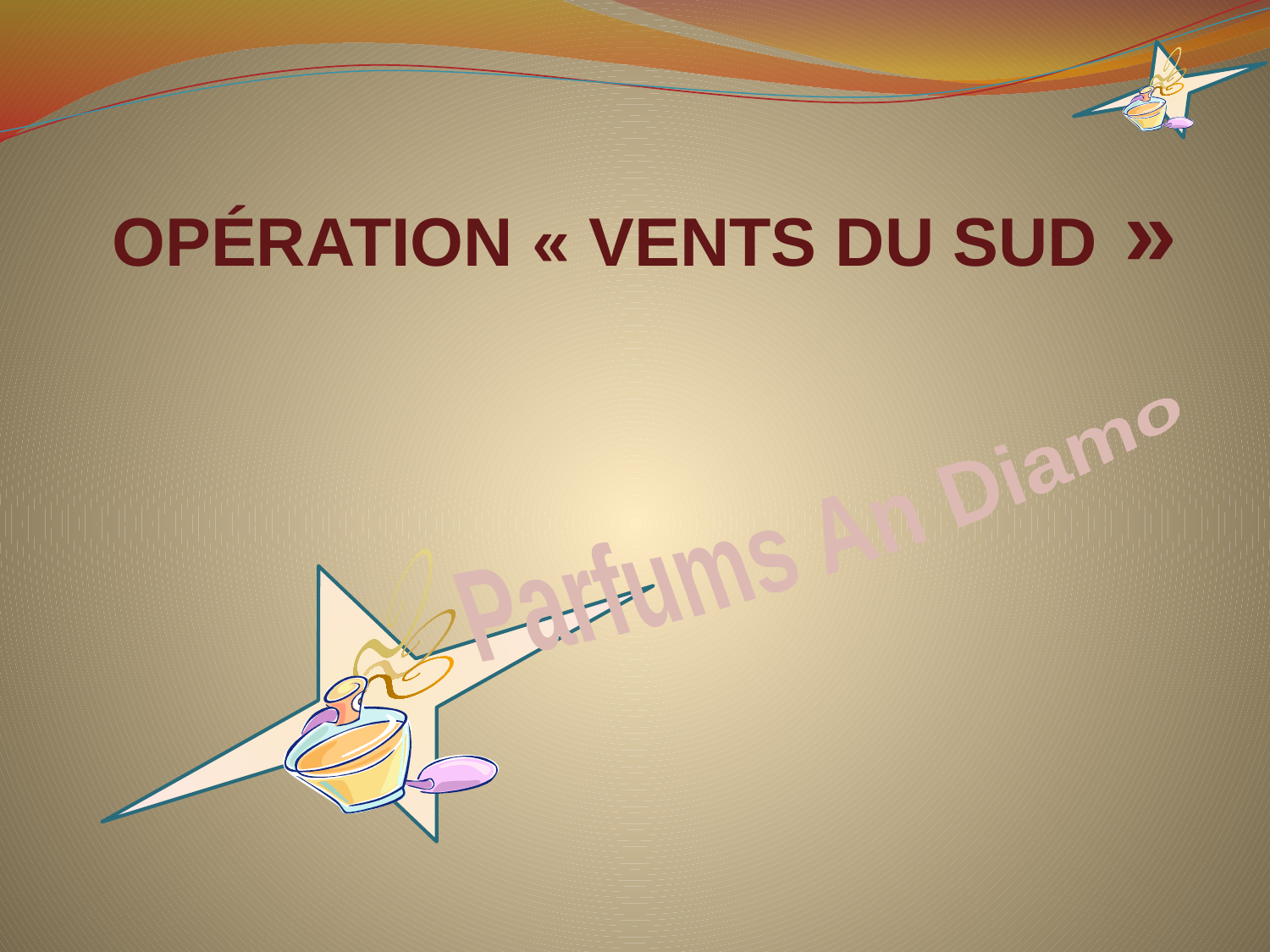

# Opération « Vents du Sud »
Parfums An Diamo